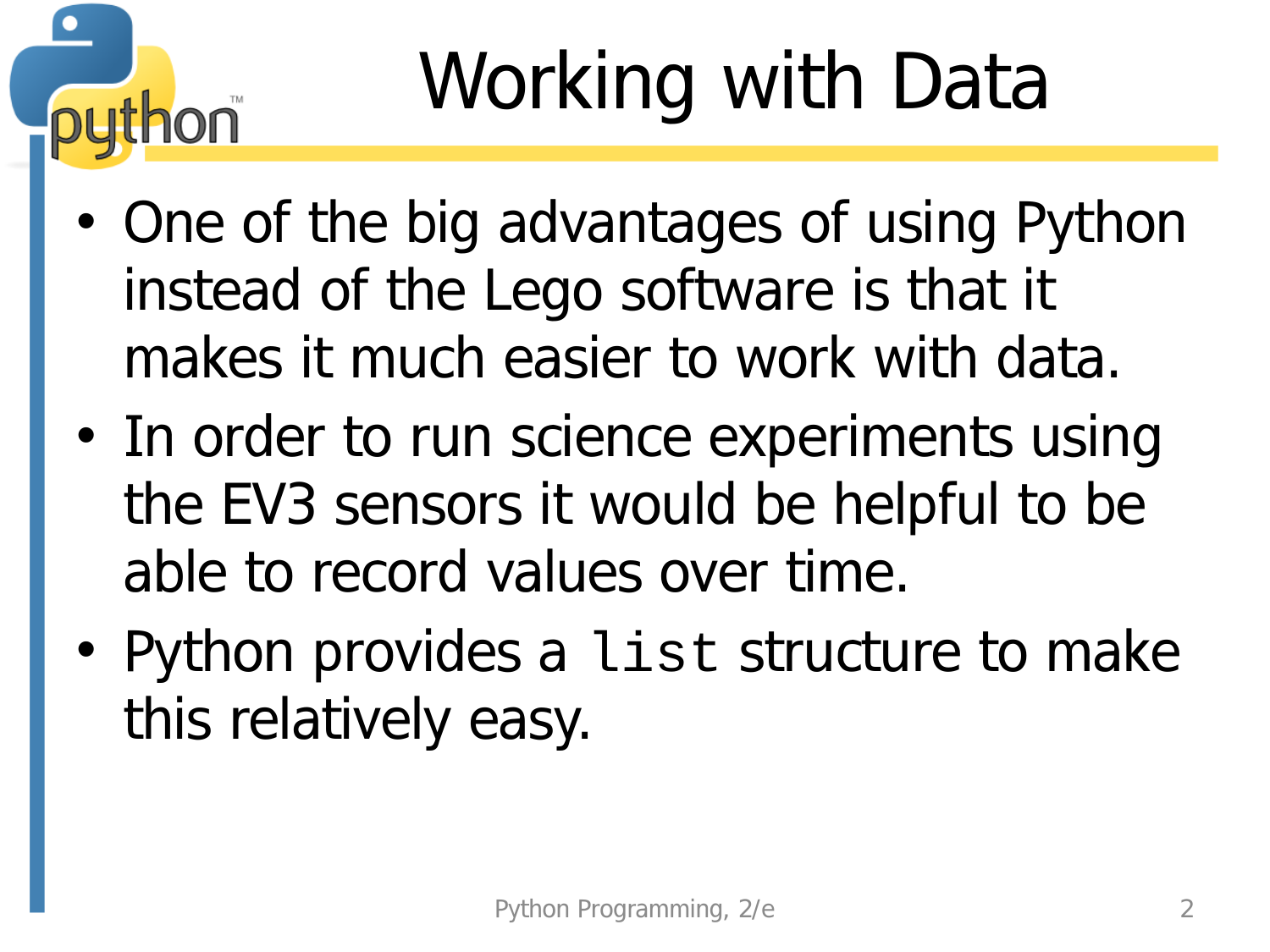

# Working with Data
One of the big advantages of using Python instead of the Lego software is that it makes it much easier to work with data.
In order to run science experiments using the EV3 sensors it would be helpful to be able to record values over time.
Python provides a list structure to make this relatively easy.
Python Programming, 2/e
2